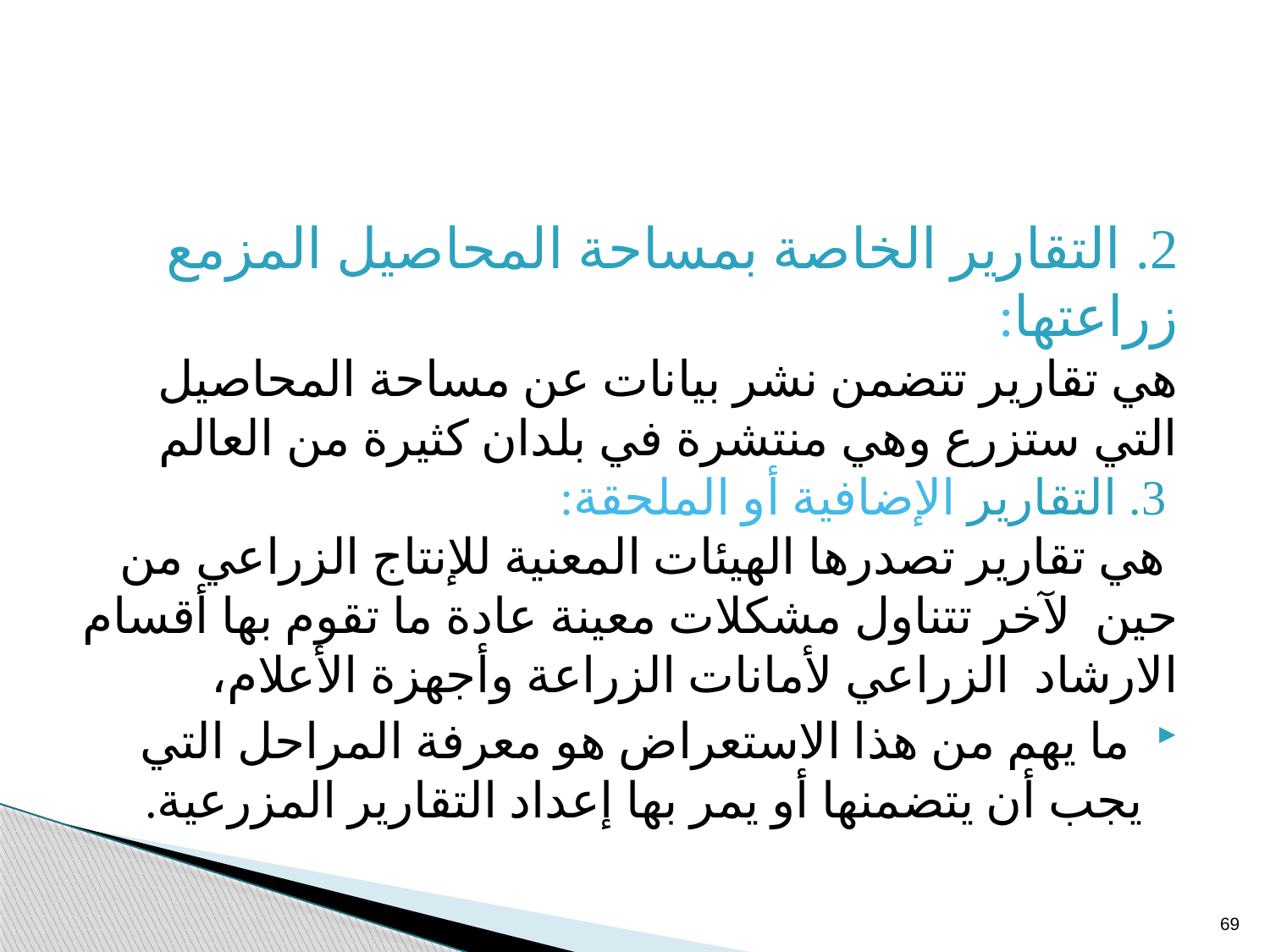

#
2. التقارير الخاصة بمساحة المحاصيل المزمع زراعتها:
هي تقارير تتضمن نشر بيانات عن مساحة المحاصيل التي ستزرع وهي منتشرة في بلدان كثيرة من العالم
 3. التقارير الإضافية أو الملحقة:
 هي تقارير تصدرها الهيئات المعنية للإنتاج الزراعي من حين  لآخر تتناول مشكلات معينة عادة ما تقوم بها أقسام الارشاد  الزراعي لأمانات الزراعة وأجهزة الأعلام،
 ما يهم من هذا الاستعراض هو معرفة المراحل التي يجب أن يتضمنها أو يمر بها إعداد التقارير المزرعية.
69